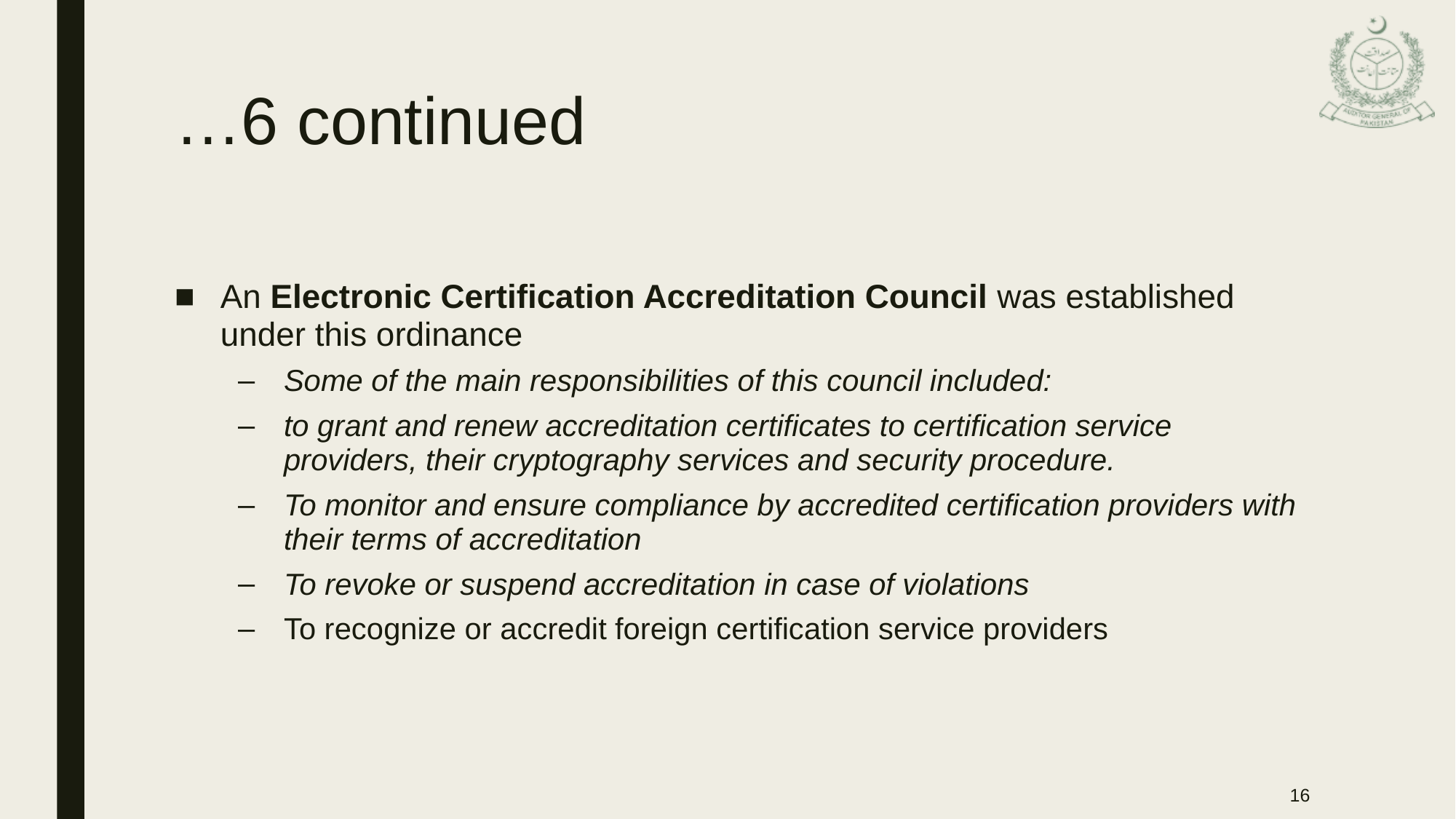

# …6 continued
An Electronic Certification Accreditation Council was established under this ordinance
Some of the main responsibilities of this council included:
to grant and renew accreditation certificates to certification service providers, their cryptography services and security procedure.
To monitor and ensure compliance by accredited certification providers with their terms of accreditation
To revoke or suspend accreditation in case of violations
To recognize or accredit foreign certification service providers
16